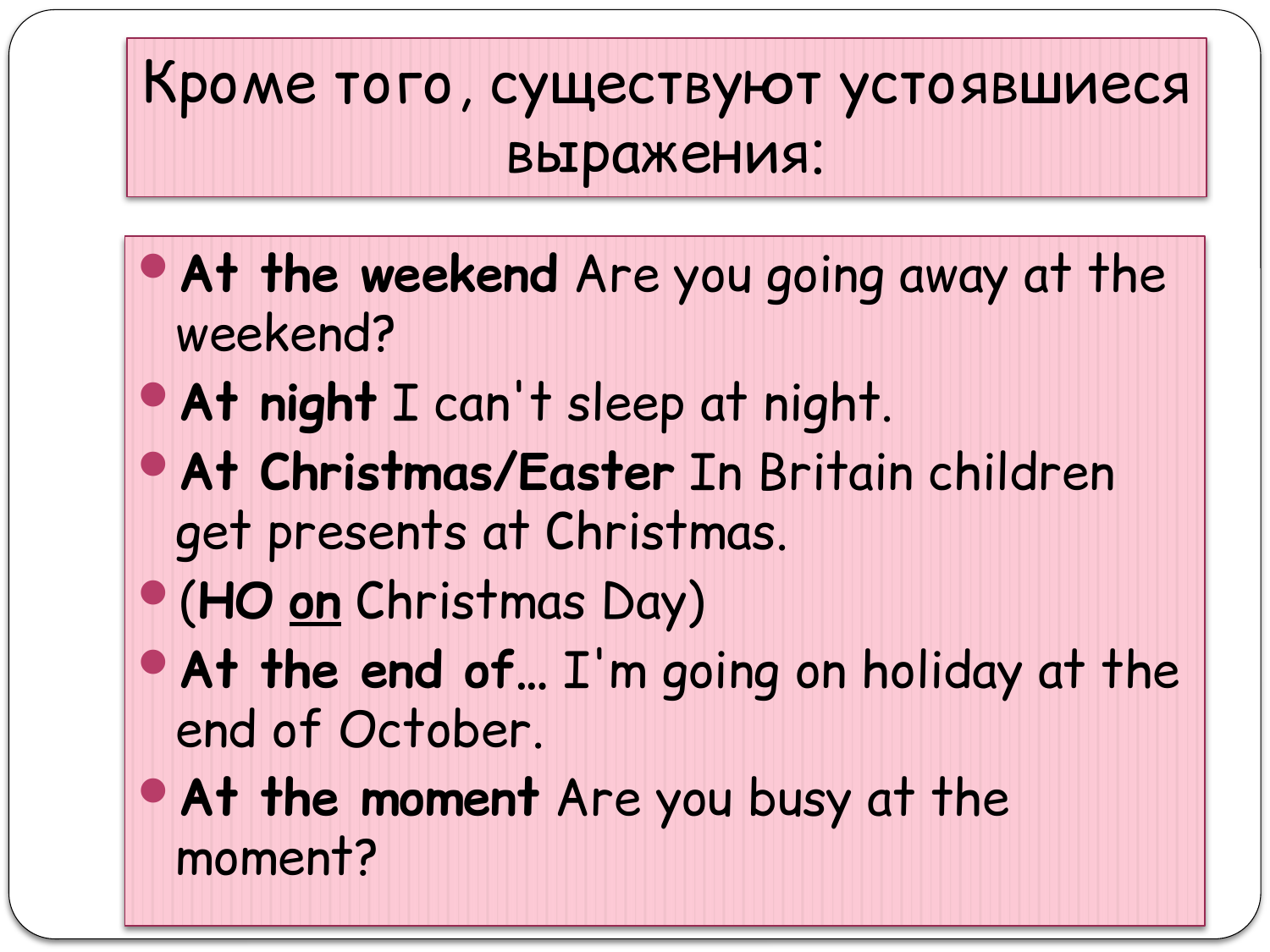

# Кроме того, существуют устоявшиеся выражения:
At the weekend Are you going away at the weekend?
At night I can't sleep at night.
At Christmas/Easter In Britain children get presents at Christmas.
(НО on Christmas Day)
At the end of… I'm going on holiday at the end of October.
At the moment Are you busy at the moment?